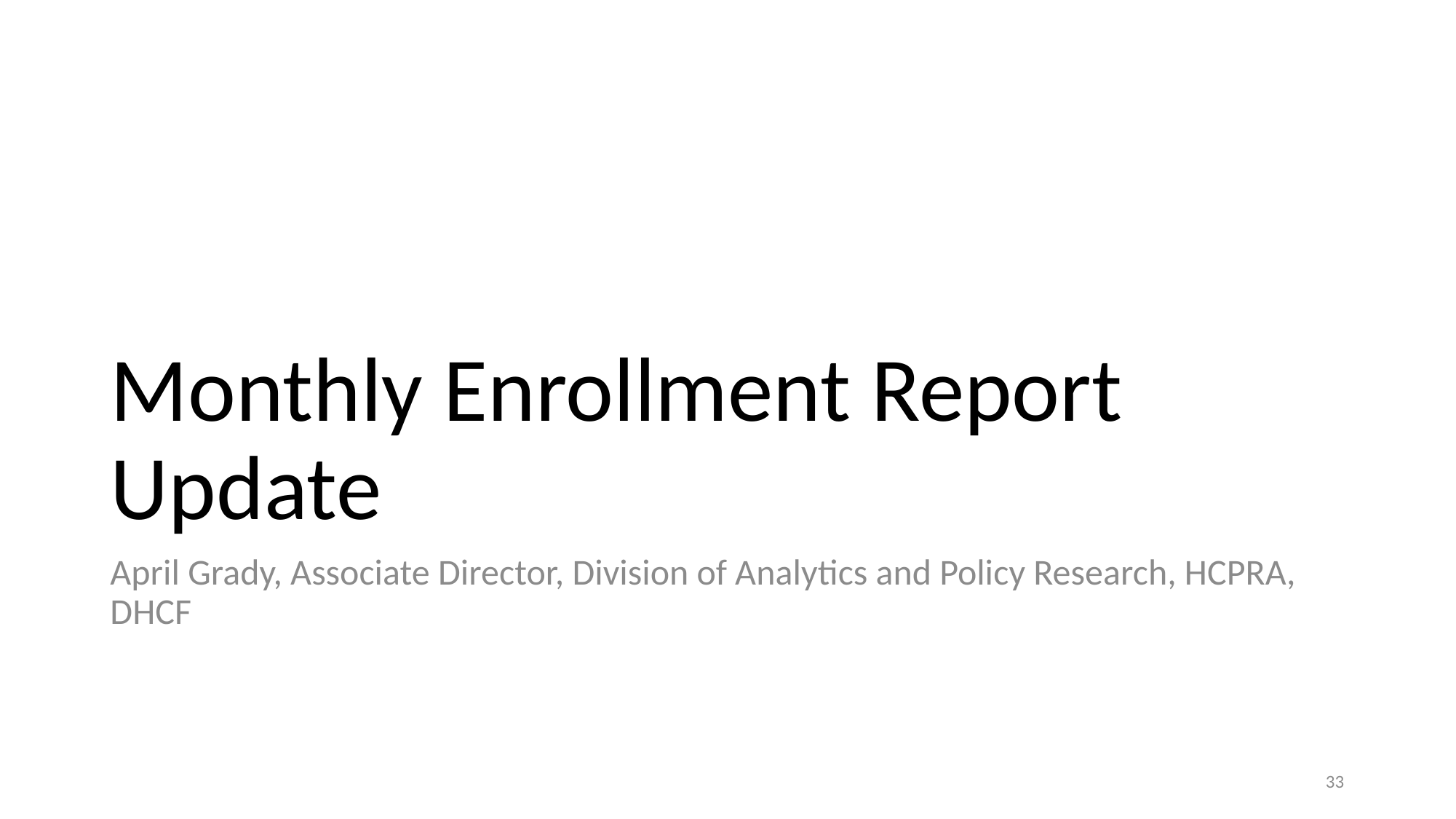

# Monthly Enrollment Report  Update
April Grady, Associate Director, Division of Analytics and Policy Research, HCPRA, DHCF

33